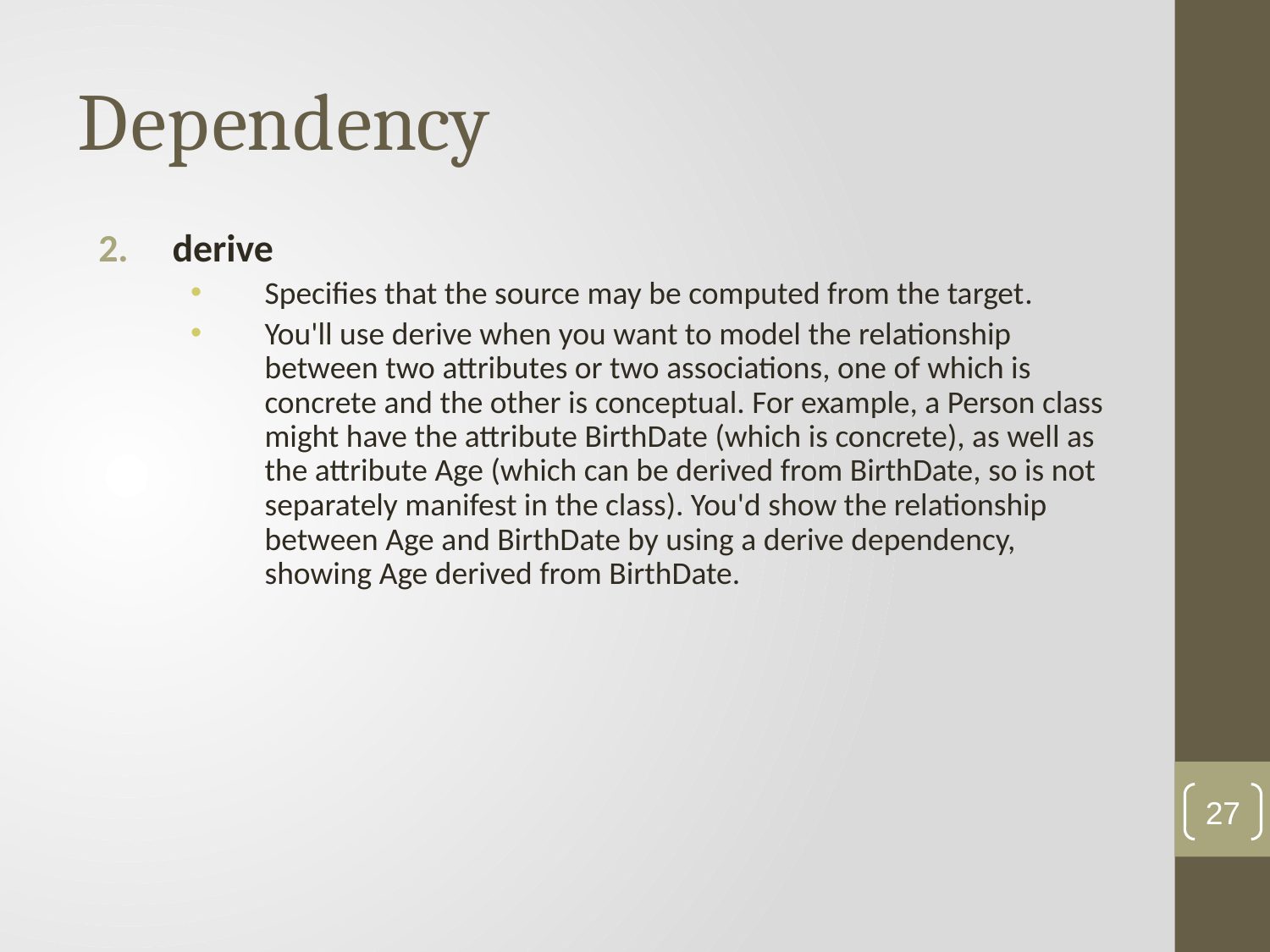

# Dependency
derive
Specifies that the source may be computed from the target.
You'll use derive when you want to model the relationship between two attributes or two associations, one of which is concrete and the other is conceptual. For example, a Person class might have the attribute BirthDate (which is concrete), as well as the attribute Age (which can be derived from BirthDate, so is not separately manifest in the class). You'd show the relationship between Age and BirthDate by using a derive dependency, showing Age derived from BirthDate.

27